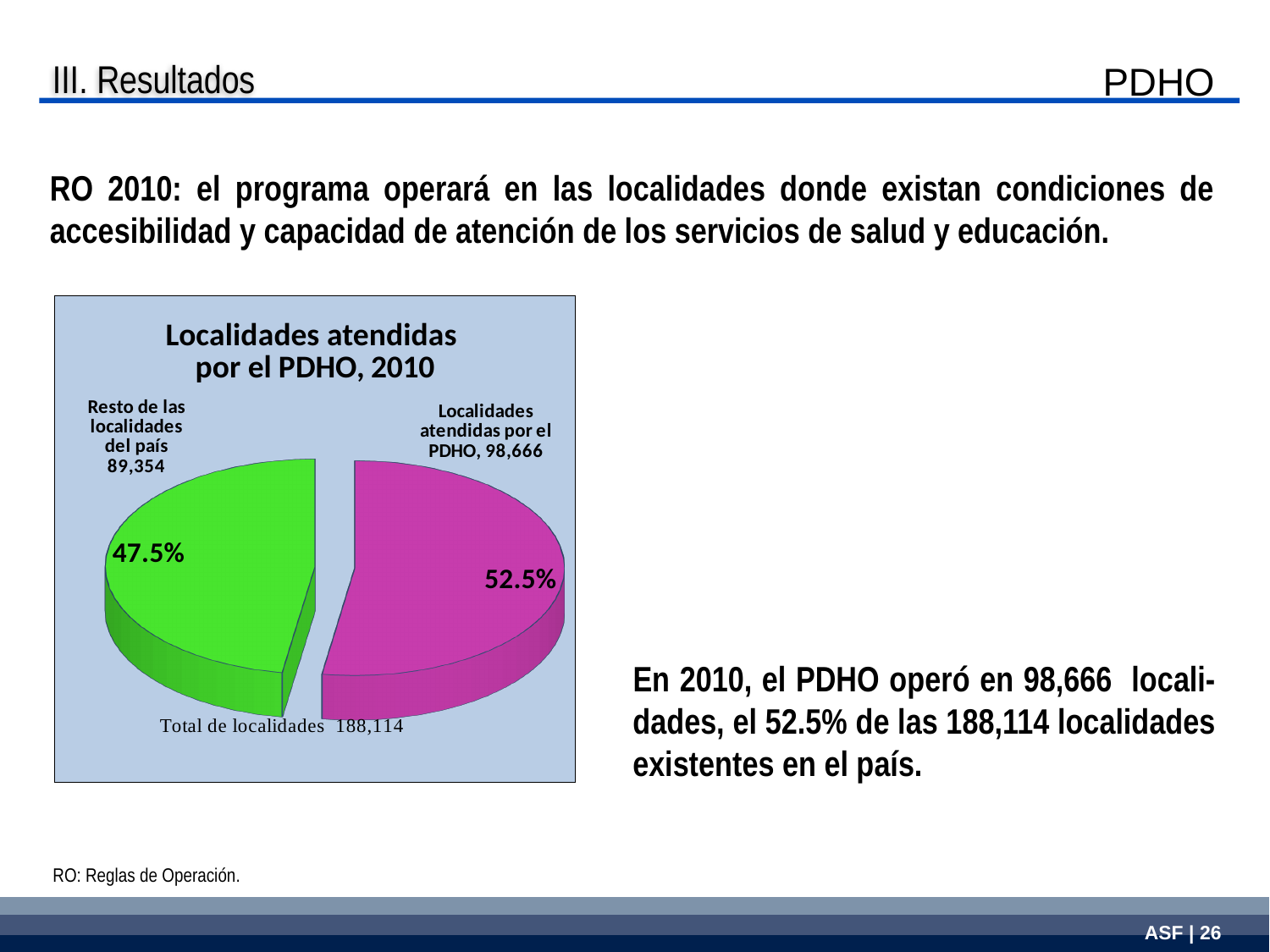

III. Resultados
PDHO

RO 2010: el programa operará en las localidades donde existan condiciones de accesibilidad y capacidad de atención de los servicios de salud y educación.

[unsupported chart]

En 2010, el PDHO operó en 98,666  locali-dades, el 52.5% de las 188,114 localidades existentes en el país.
RO: Reglas de Operación.
|  |
| --- |
|  |
|  |
ASF | 26